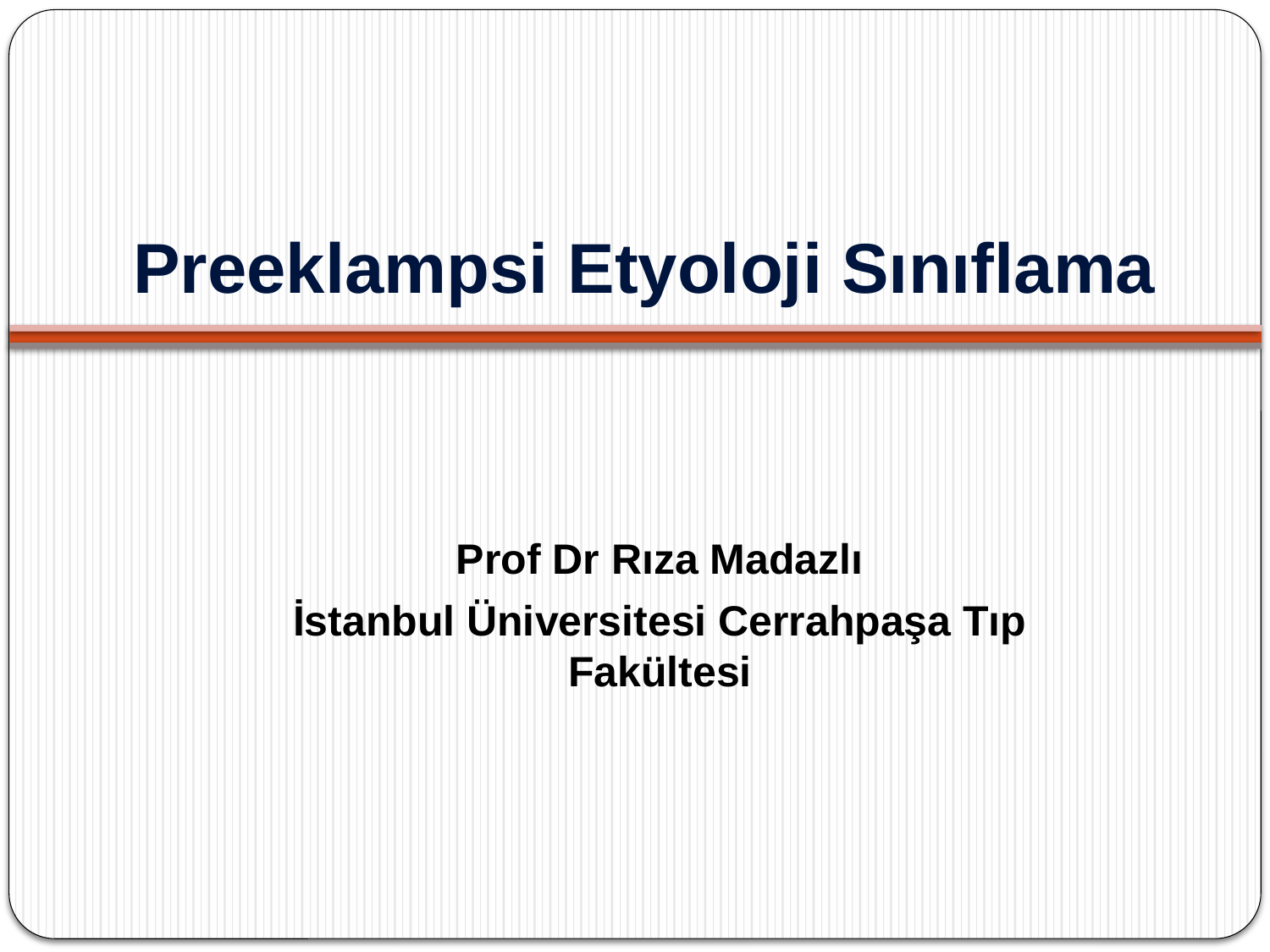

# Preeklampsi Etyoloji Sınıflama
Prof Dr Rıza Madazlı
İstanbul Üniversitesi Cerrahpaşa Tıp Fakültesi